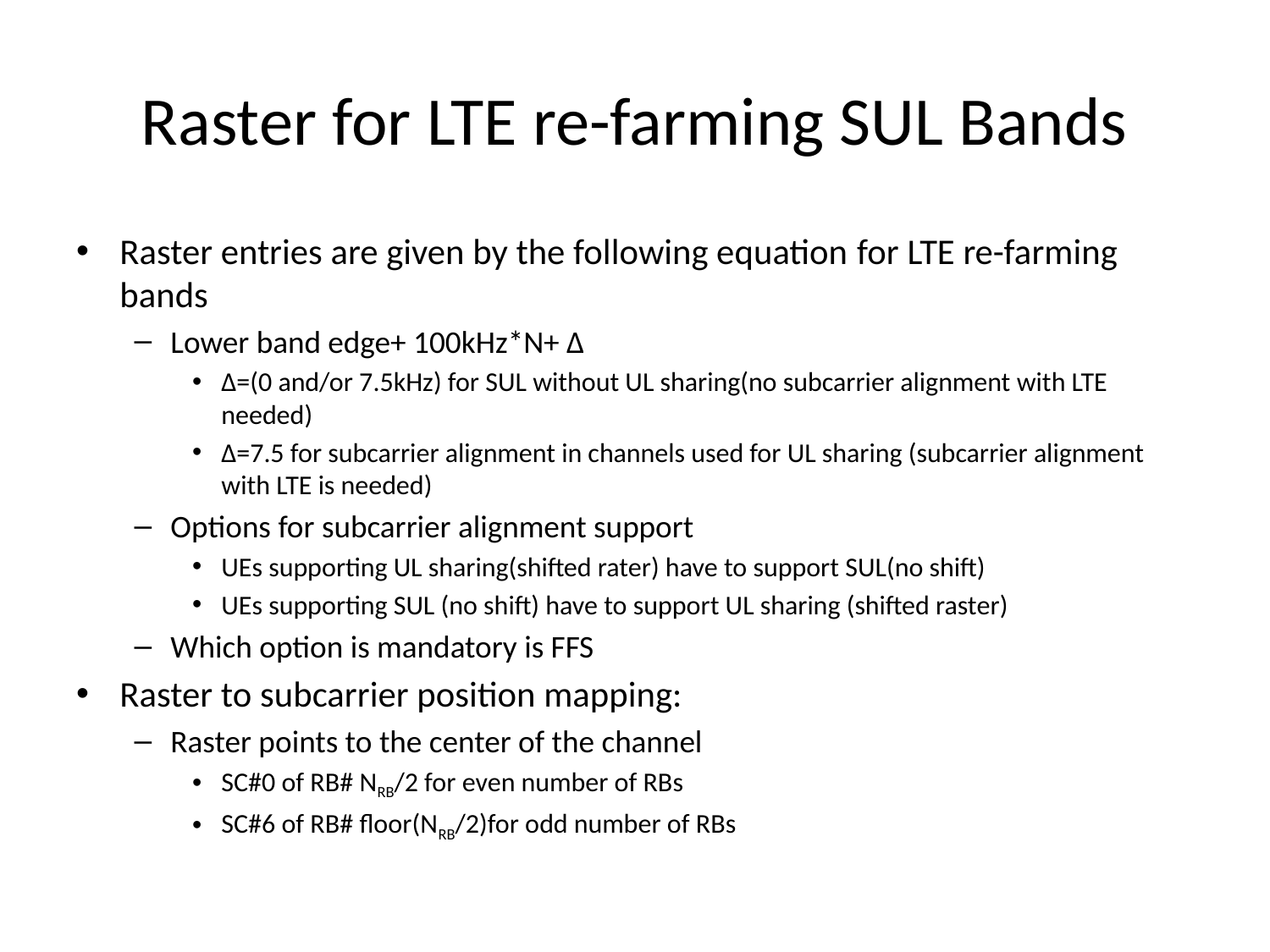

# Raster for LTE re-farming SUL Bands
Raster entries are given by the following equation for LTE re-farming bands
Lower band edge+ 100kHz*N+ Δ
Δ=(0 and/or 7.5kHz) for SUL without UL sharing(no subcarrier alignment with LTE needed)
Δ=7.5 for subcarrier alignment in channels used for UL sharing (subcarrier alignment with LTE is needed)
Options for subcarrier alignment support
UEs supporting UL sharing(shifted rater) have to support SUL(no shift)
UEs supporting SUL (no shift) have to support UL sharing (shifted raster)
Which option is mandatory is FFS
Raster to subcarrier position mapping:
Raster points to the center of the channel
SC#0 of RB# NRB/2 for even number of RBs
SC#6 of RB# floor(NRB/2)for odd number of RBs